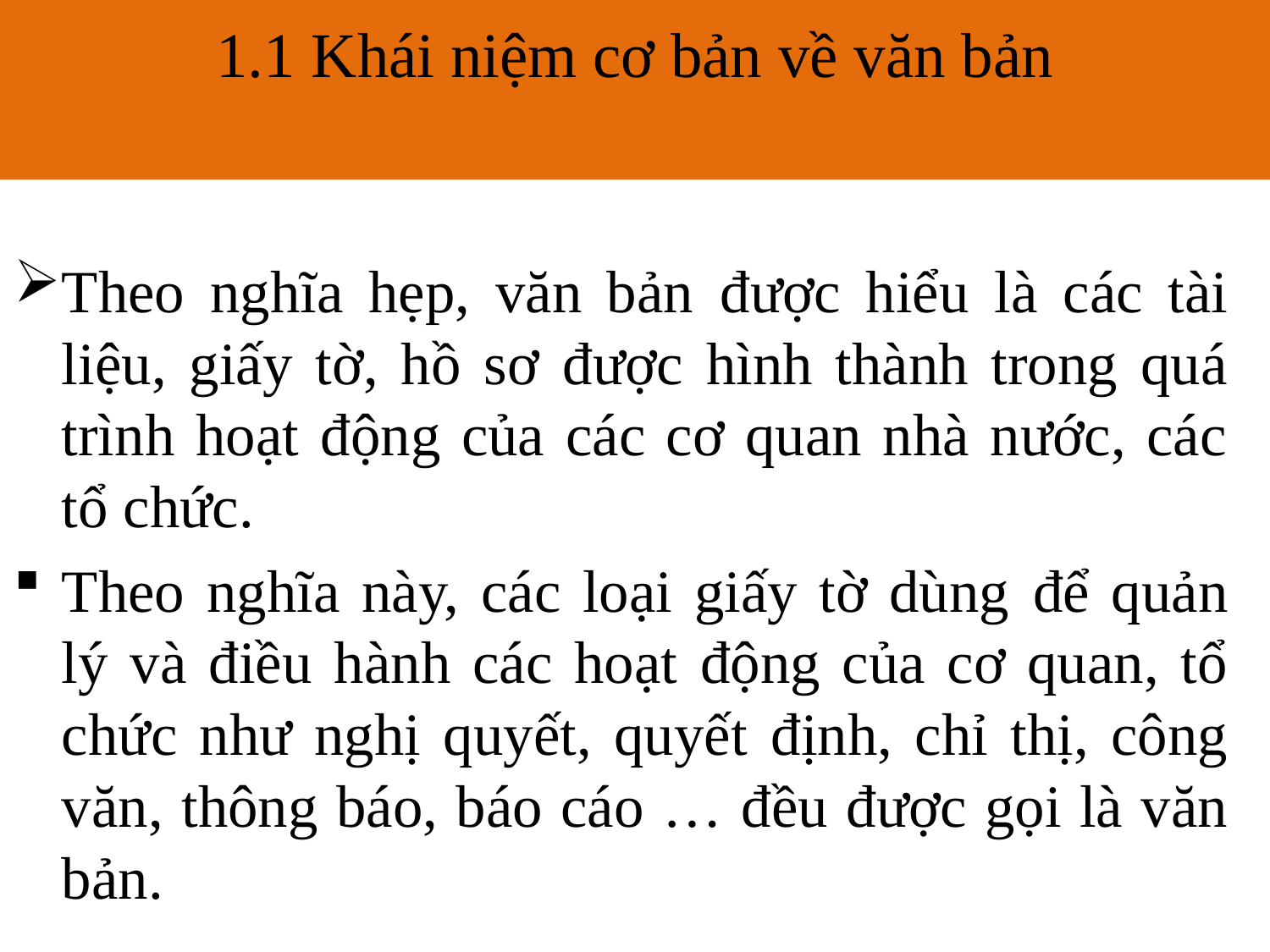

1.1 Khái niệm cơ bản về văn bản
# 1.1. Khái niệm cơ bản về văn bản
Theo nghĩa hẹp, văn bản được hiểu là các tài liệu, giấy tờ, hồ sơ được hình thành trong quá trình hoạt động của các cơ quan nhà nước, các tổ chức.
Theo nghĩa này, các loại giấy tờ dùng để quản lý và điều hành các hoạt động của cơ quan, tổ chức như nghị quyết, quyết định, chỉ thị, công văn, thông báo, báo cáo … đều được gọi là văn bản.